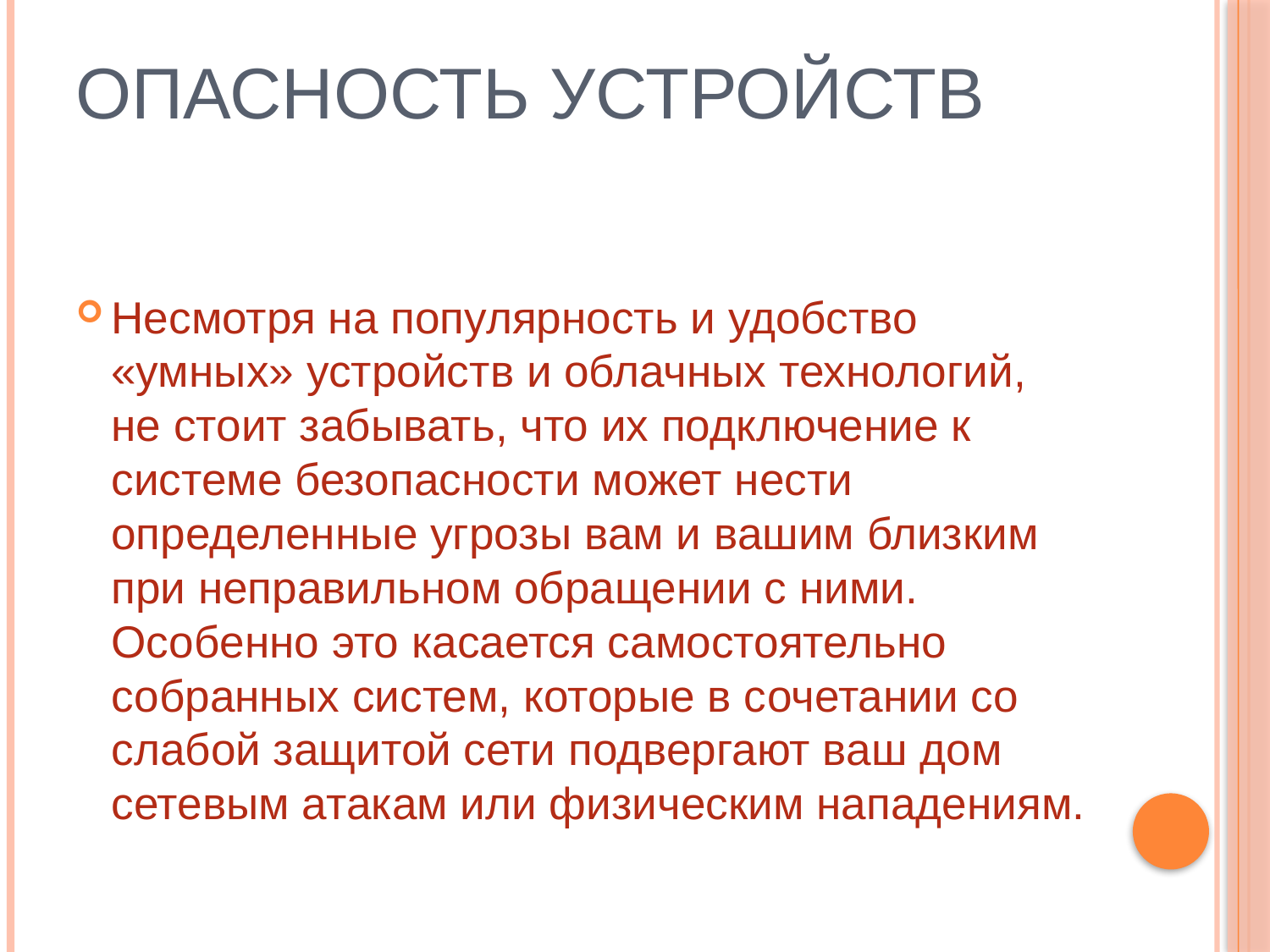

# Опасность устройств

Несмотря на популярность и удобство «умных» устройств и облачных технологий, не стоит забывать, что их подключение к системе безопасности может нести определенные угрозы вам и вашим близким при неправильном обращении с ними. Особенно это касается самостоятельно собранных систем, которые в сочетании со слабой защитой сети подвергают ваш дом сетевым атакам или физическим нападениям.